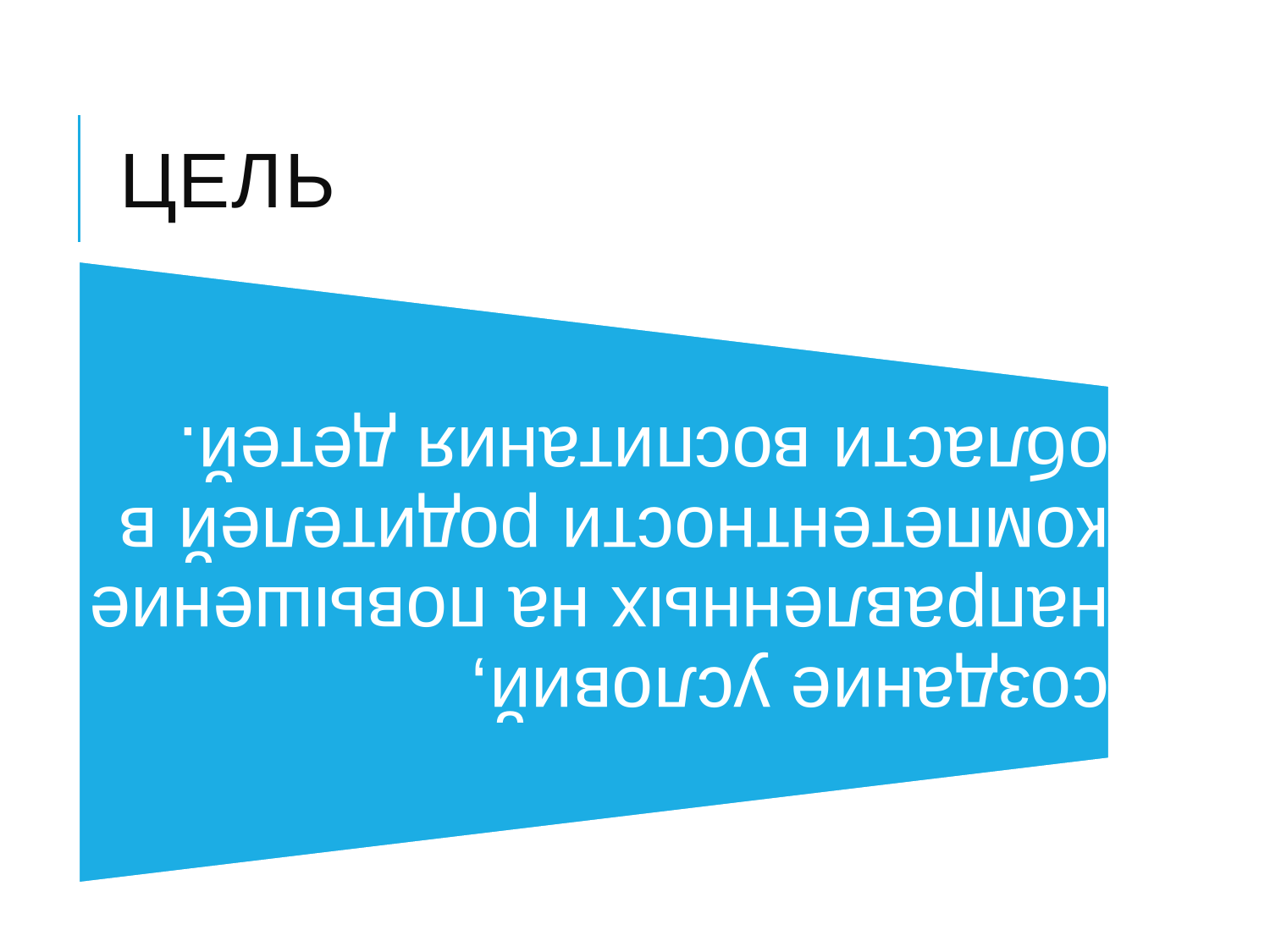

# цель
создание условий, направленных на повышение компетентности родителей в области воспитания детей.